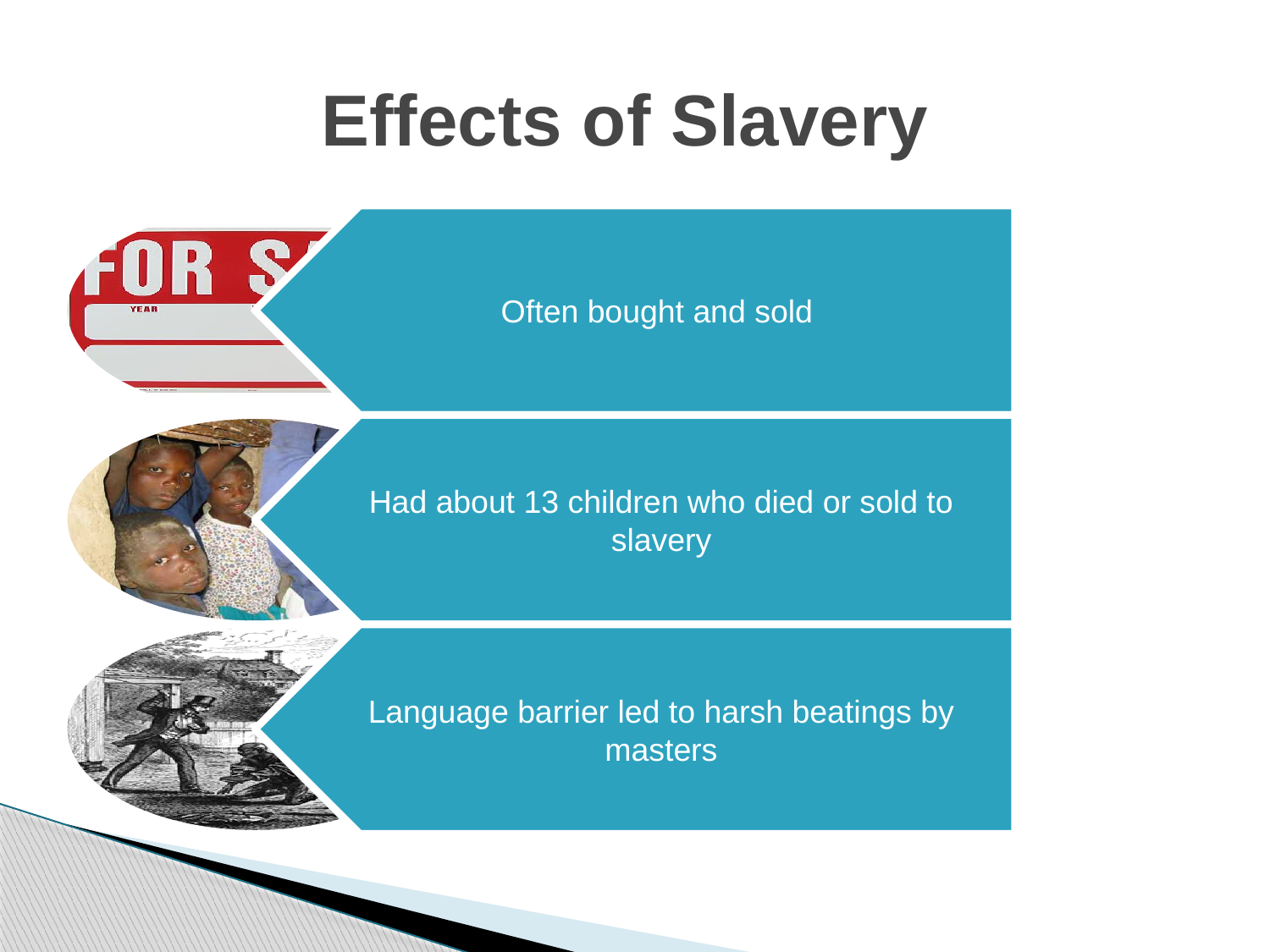

# Effects of Slavery
Often bought and sold
Had about 13 children who died or sold to slavery
Language barrier led to harsh beatings by masters